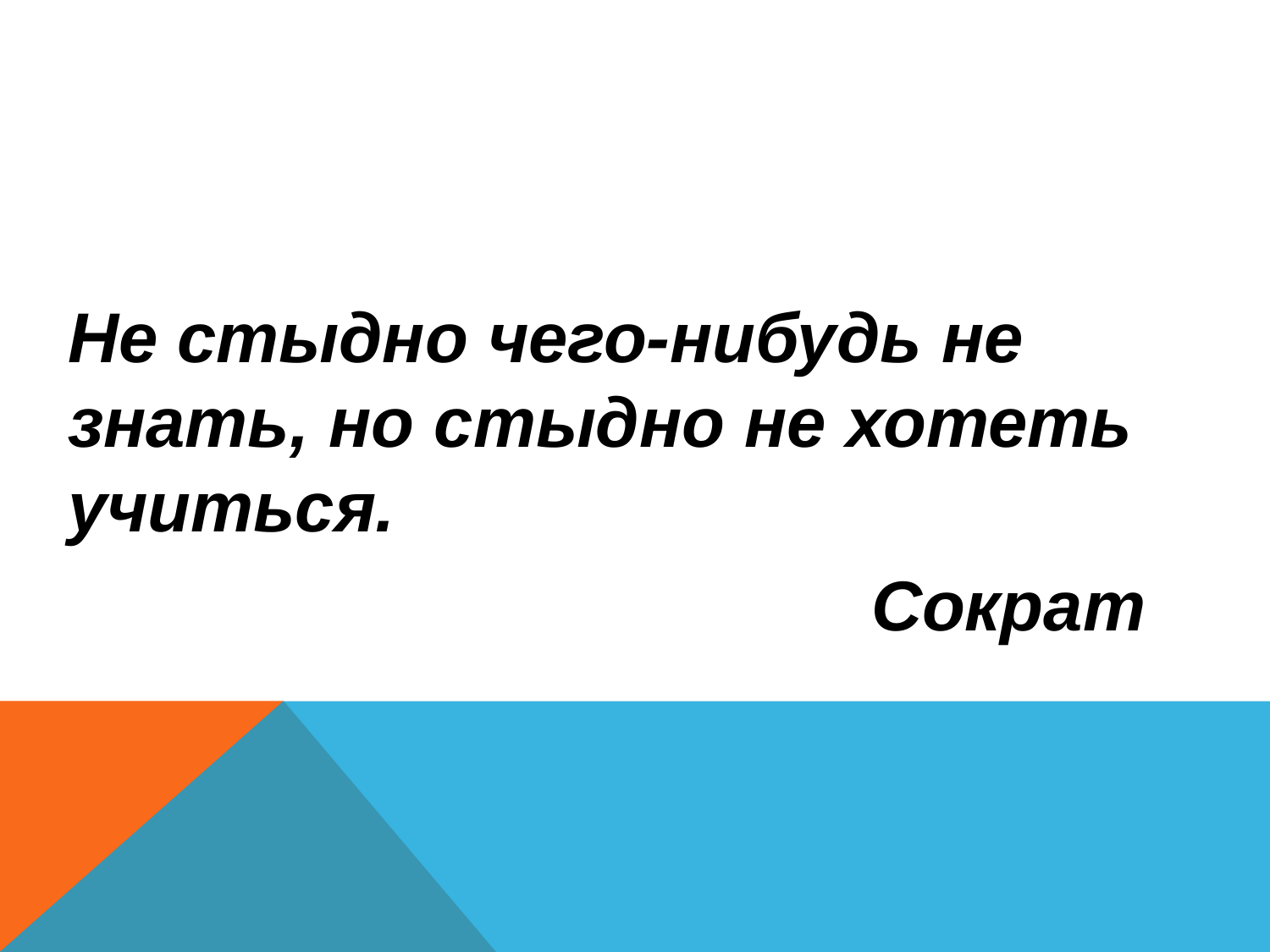

#
Не стыдно чего-нибудь не знать, но стыдно не хотеть учиться.
Сократ